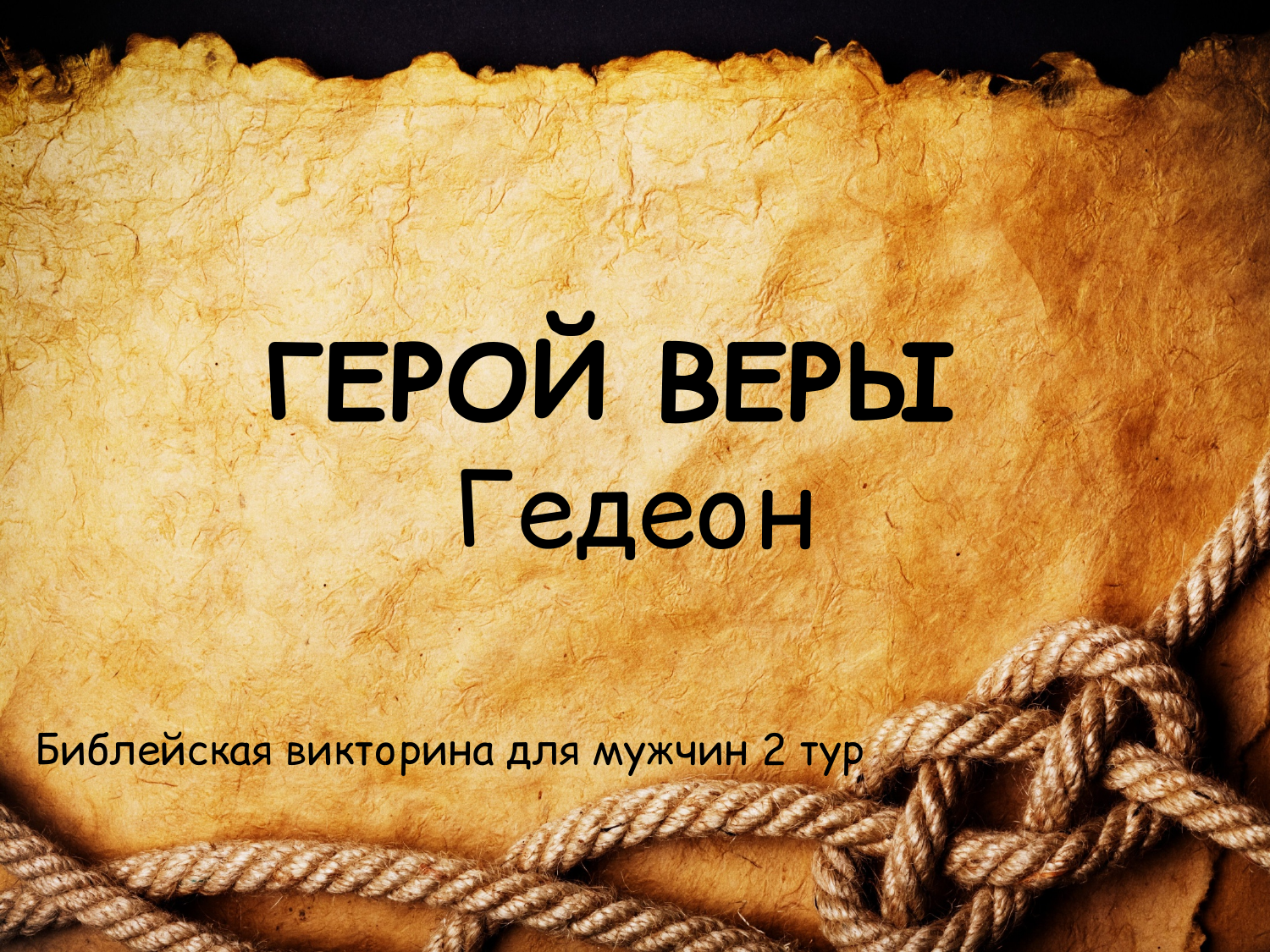

# ГЕРОЙ ВЕРЫ Гедеон
Библейская викторина для мужчин 2 тур